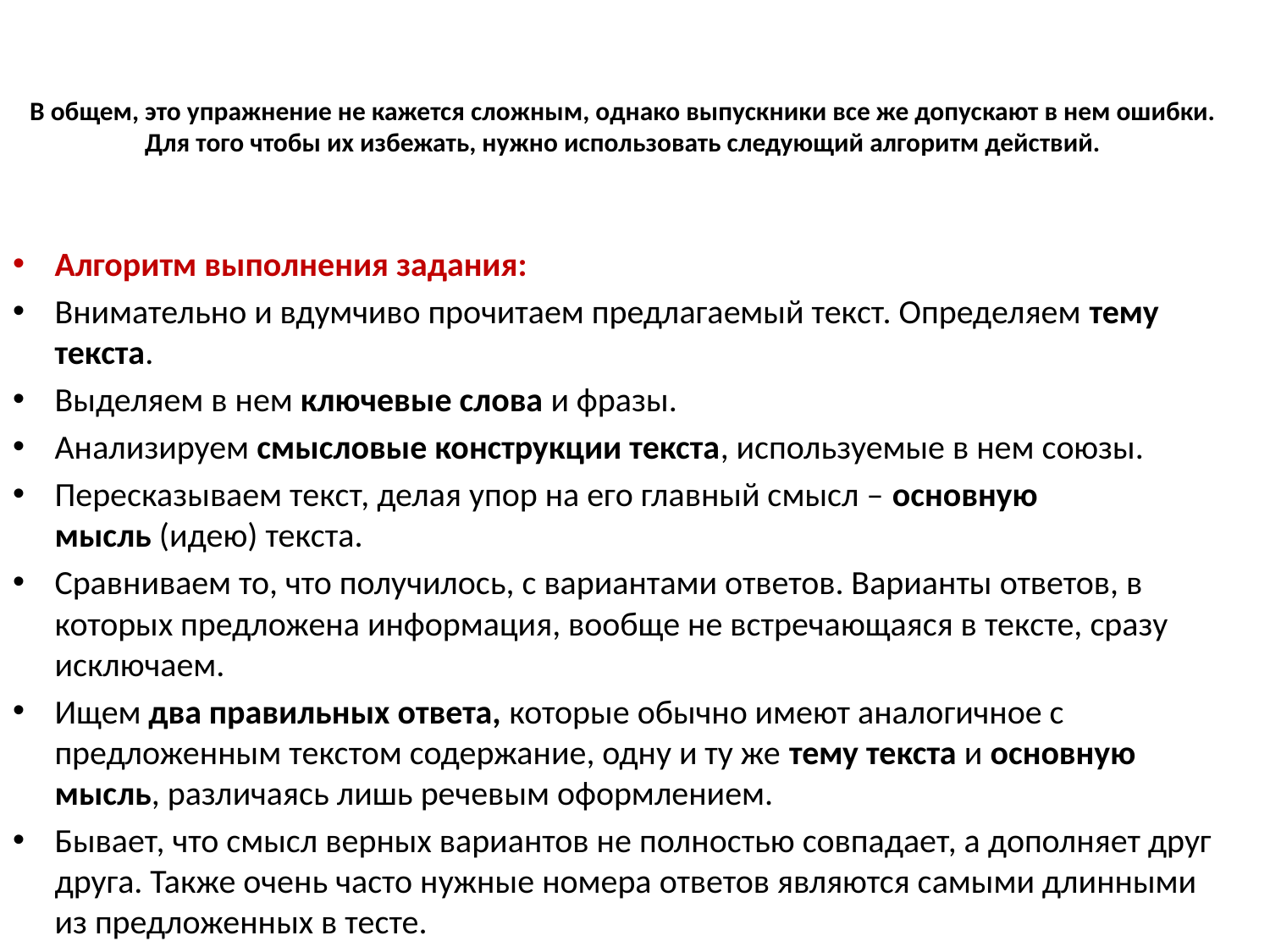

# В общем, это упражнение не кажется сложным, однако выпускники все же допускают в нем ошибки. Для того чтобы их избежать, нужно использовать следующий алгоритм действий.
Алгоритм выполнения задания:
Внимательно и вдумчиво прочитаем предлагаемый текст. Определяем тему текста.
Выделяем в нем ключевые слова и фразы.
Анализируем смысловые конструкции текста, используемые в нем союзы.
Пересказываем текст, делая упор на его главный смысл – основную мысль (идею) текста.
Сравниваем то, что получилось, с вариантами ответов. Варианты ответов, в которых предложена информация, вообще не встречающаяся в тексте, сразу исключаем.
Ищем два правильных ответа, которые обычно имеют аналогичное с предложенным текстом содержание, одну и ту же тему текста и основную мысль, различаясь лишь речевым оформлением.
Бывает, что смысл верных вариантов не полностью совпадает, а дополняет друг друга. Также очень часто нужные номера ответов являются самыми длинными из предложенных в тесте.